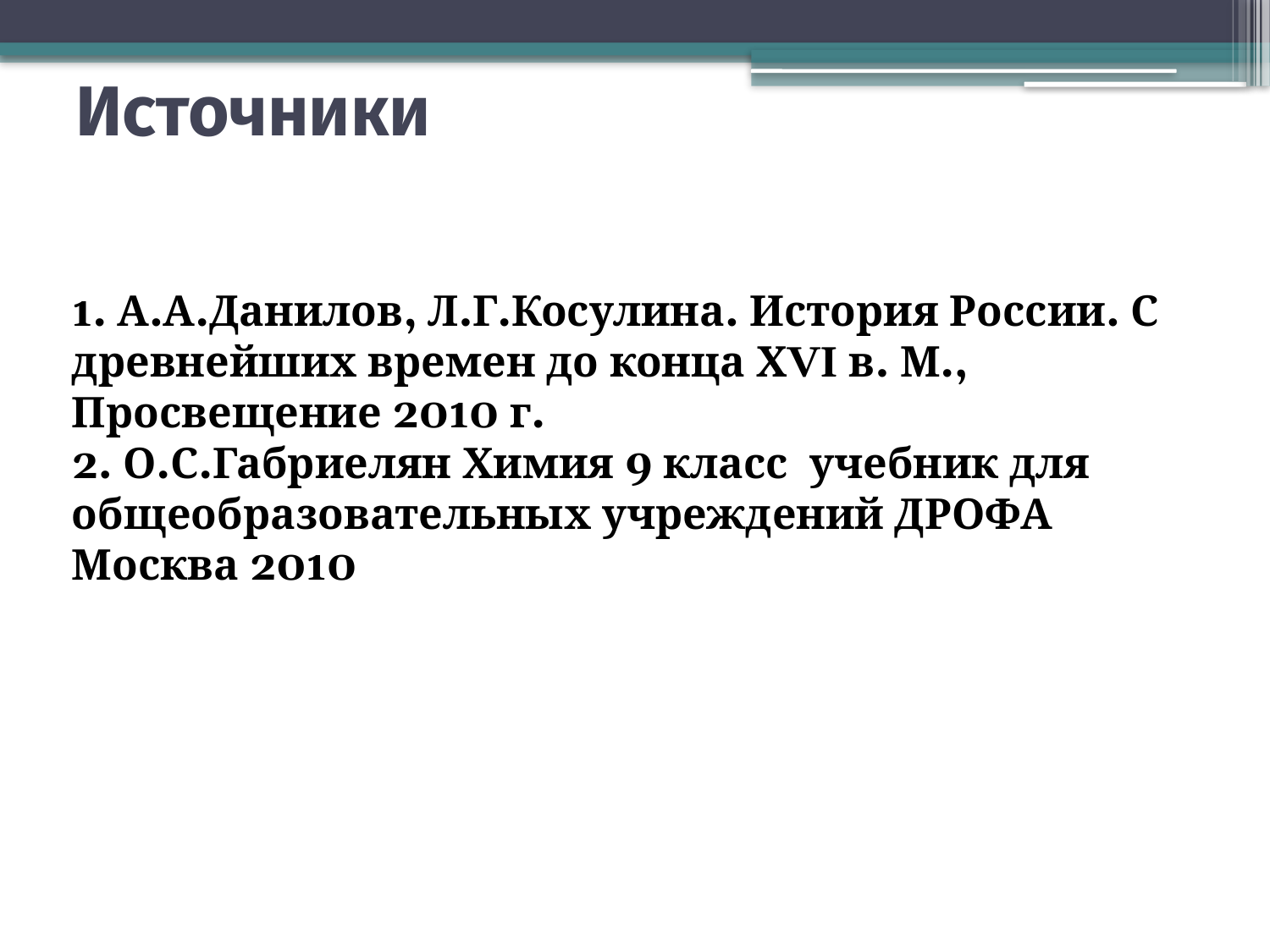

# Источники
1. А.А.Данилов, Л.Г.Косулина. История России. С древнейших времен до конца ХVI в. М., Просвещение 2010 г.
2. О.С.Габриелян Химия 9 класс  учебник для общеобразовательных учреждений ДРОФА Москва 2010